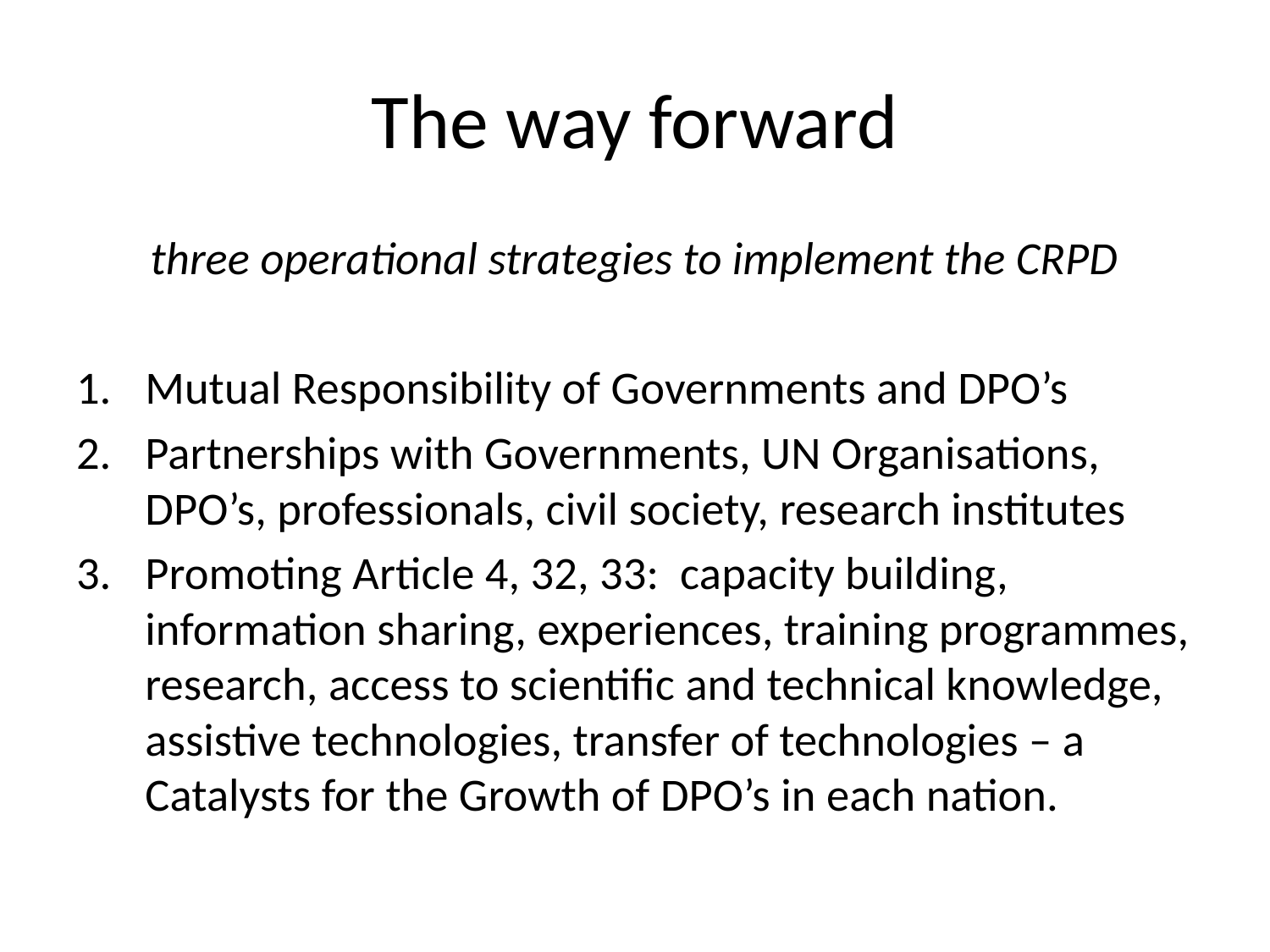

# The way forward
three operational strategies to implement the CRPD

Mutual Responsibility of Governments and DPO’s
Partnerships with Governments, UN Organisations, DPO’s, professionals, civil society, research institutes
Promoting Article 4, 32, 33:  capacity building, information sharing, experiences, training programmes, research, access to scientific and technical knowledge, assistive technologies, transfer of technologies – a Catalysts for the Growth of DPO’s in each nation.